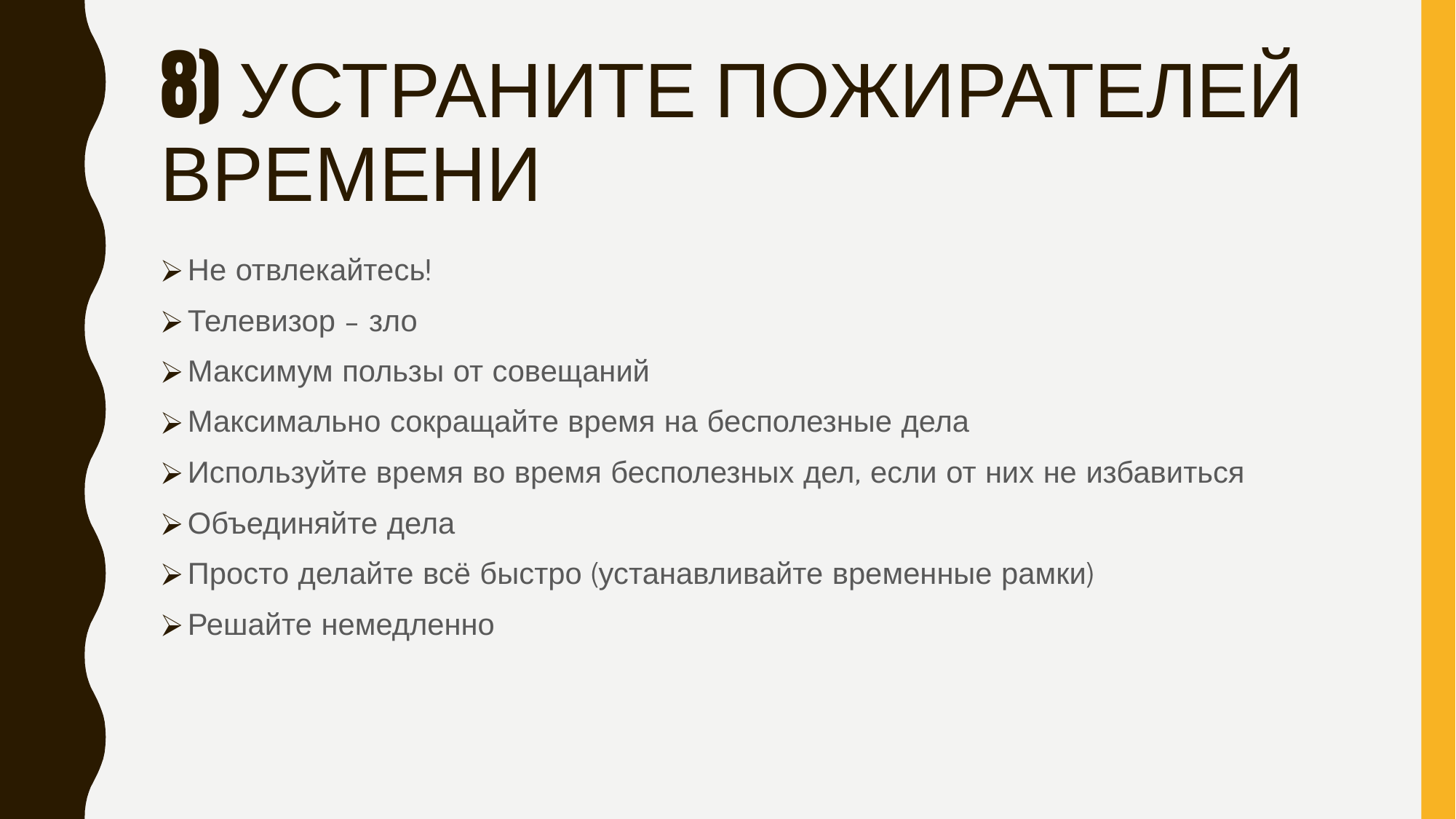

# 8) УСТРАНИТЕ ПОЖИРАТЕЛЕЙ ВРЕМЕНИ
Не отвлекайтесь!
Телевизор – зло
Максимум пользы от совещаний
Максимально сокращайте время на бесполезные дела
Используйте время во время бесполезных дел, если от них не избавиться
Объединяйте дела
Просто делайте всё быстро (устанавливайте временные рамки)
Решайте немедленно